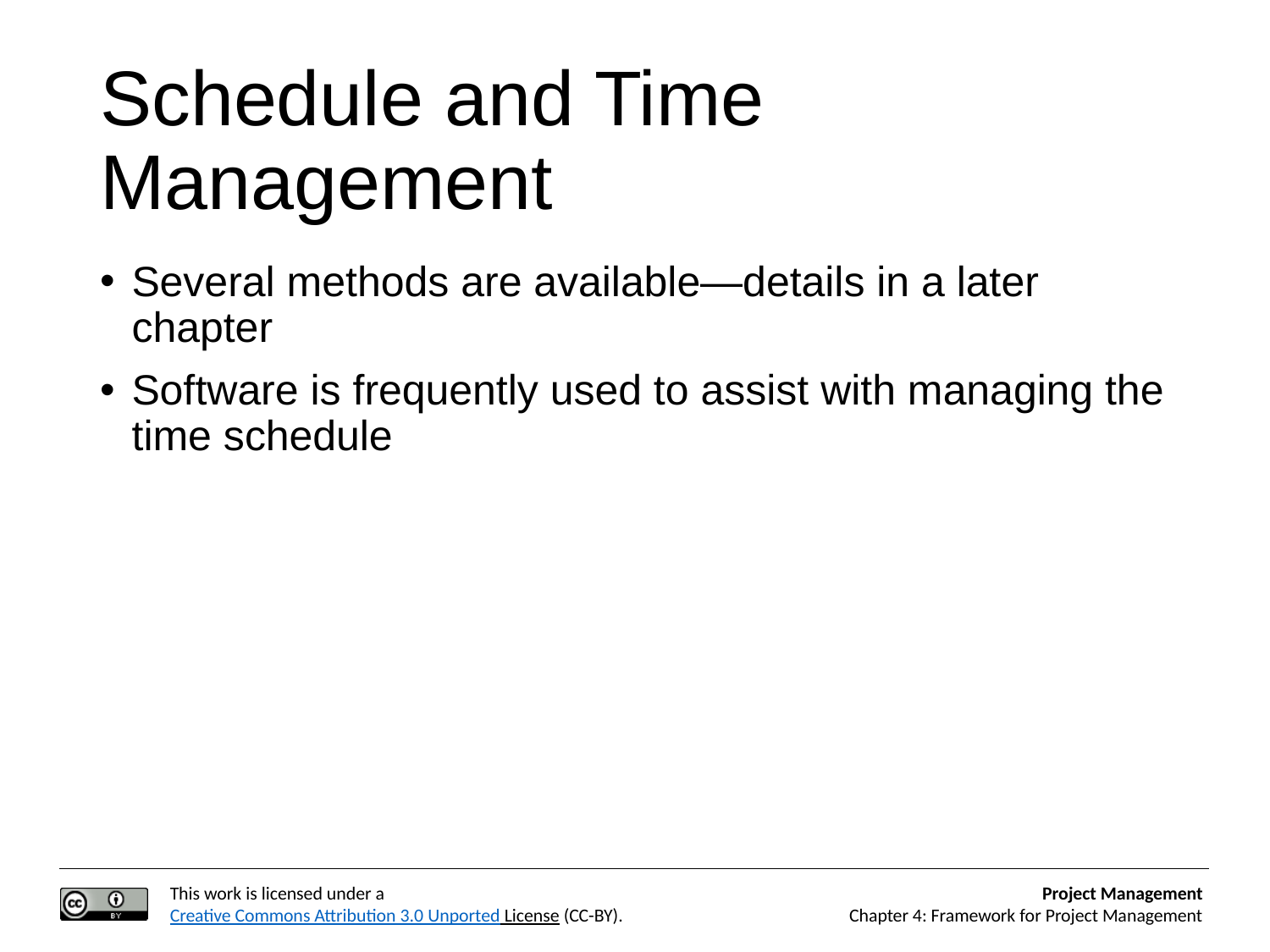

# Schedule and Time Management
Several methods are available—details in a later chapter
Software is frequently used to assist with managing the time schedule